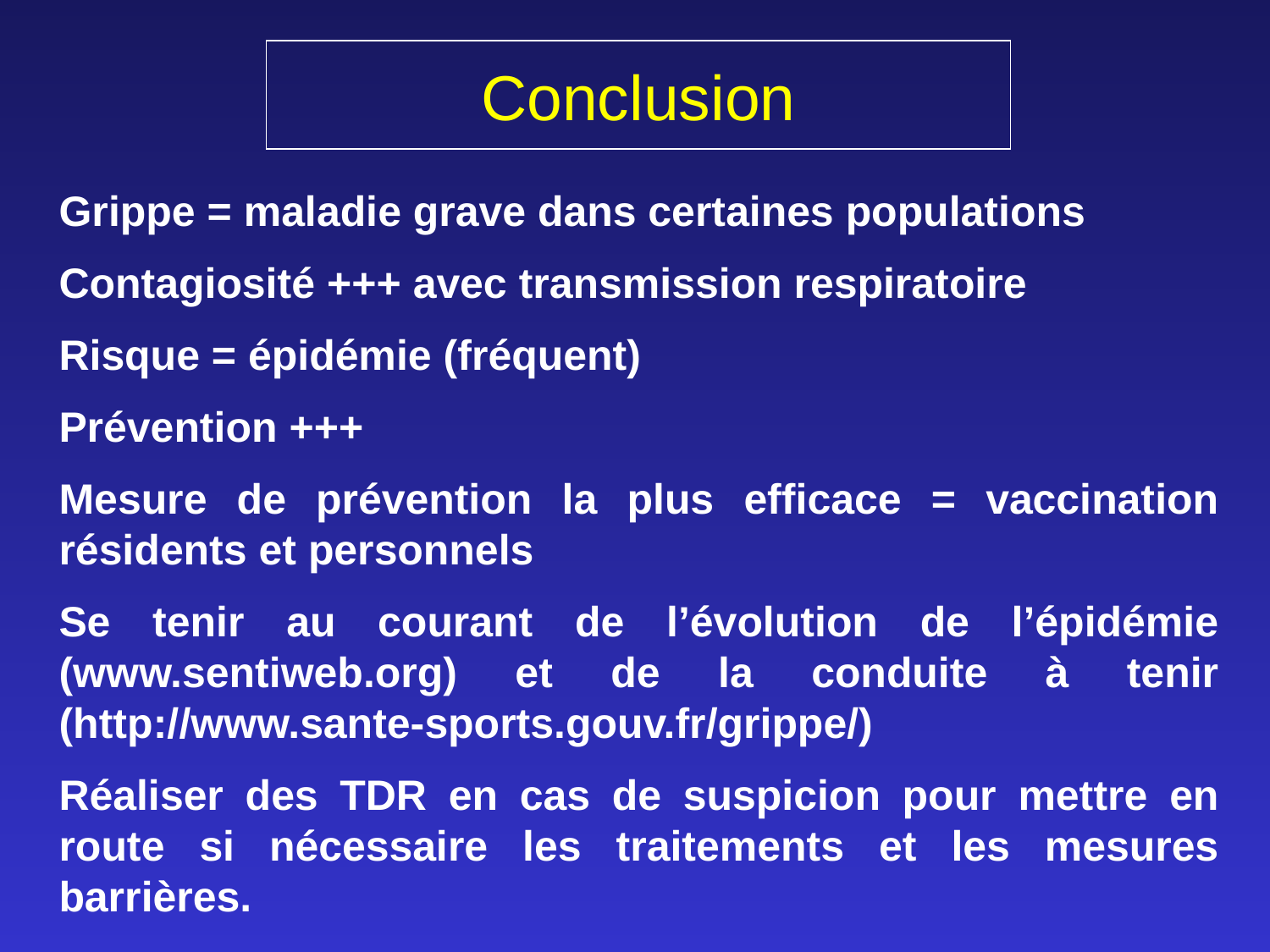

# Conclusion
Grippe = maladie grave dans certaines populations
Contagiosité +++ avec transmission respiratoire
Risque = épidémie (fréquent)
Prévention +++
Mesure de prévention la plus efficace = vaccination résidents et personnels
Se tenir au courant de l’évolution de l’épidémie (www.sentiweb.org) et de la conduite à tenir (http://www.sante-sports.gouv.fr/grippe/)
Réaliser des TDR en cas de suspicion pour mettre en route si nécessaire les traitements et les mesures barrières.